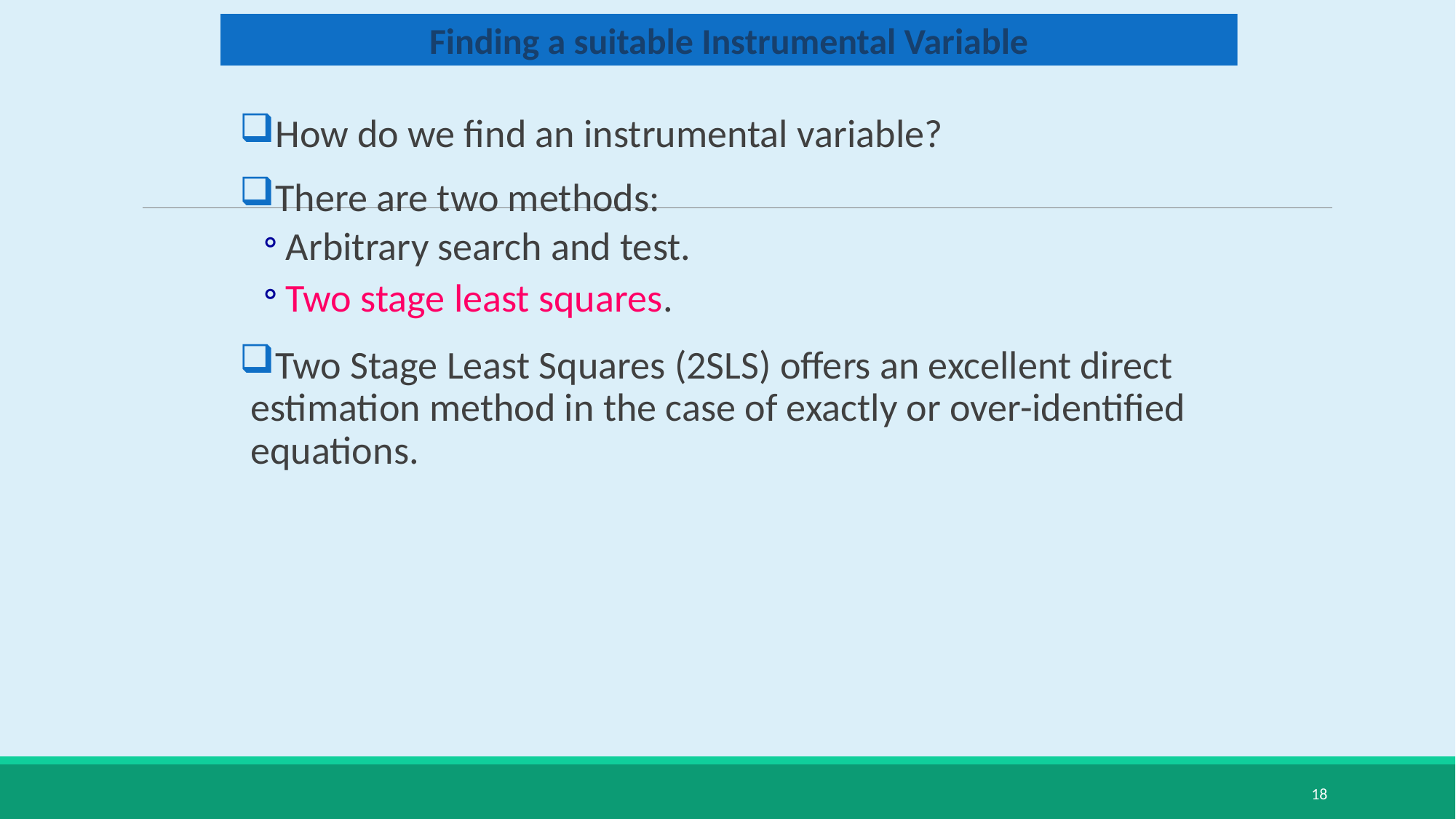

Finding a suitable Instrumental Variable
How do we find an instrumental variable?
There are two methods:
Arbitrary search and test.
Two stage least squares.
Two Stage Least Squares (2SLS) offers an excellent direct estimation method in the case of exactly or over-identified equations.

18